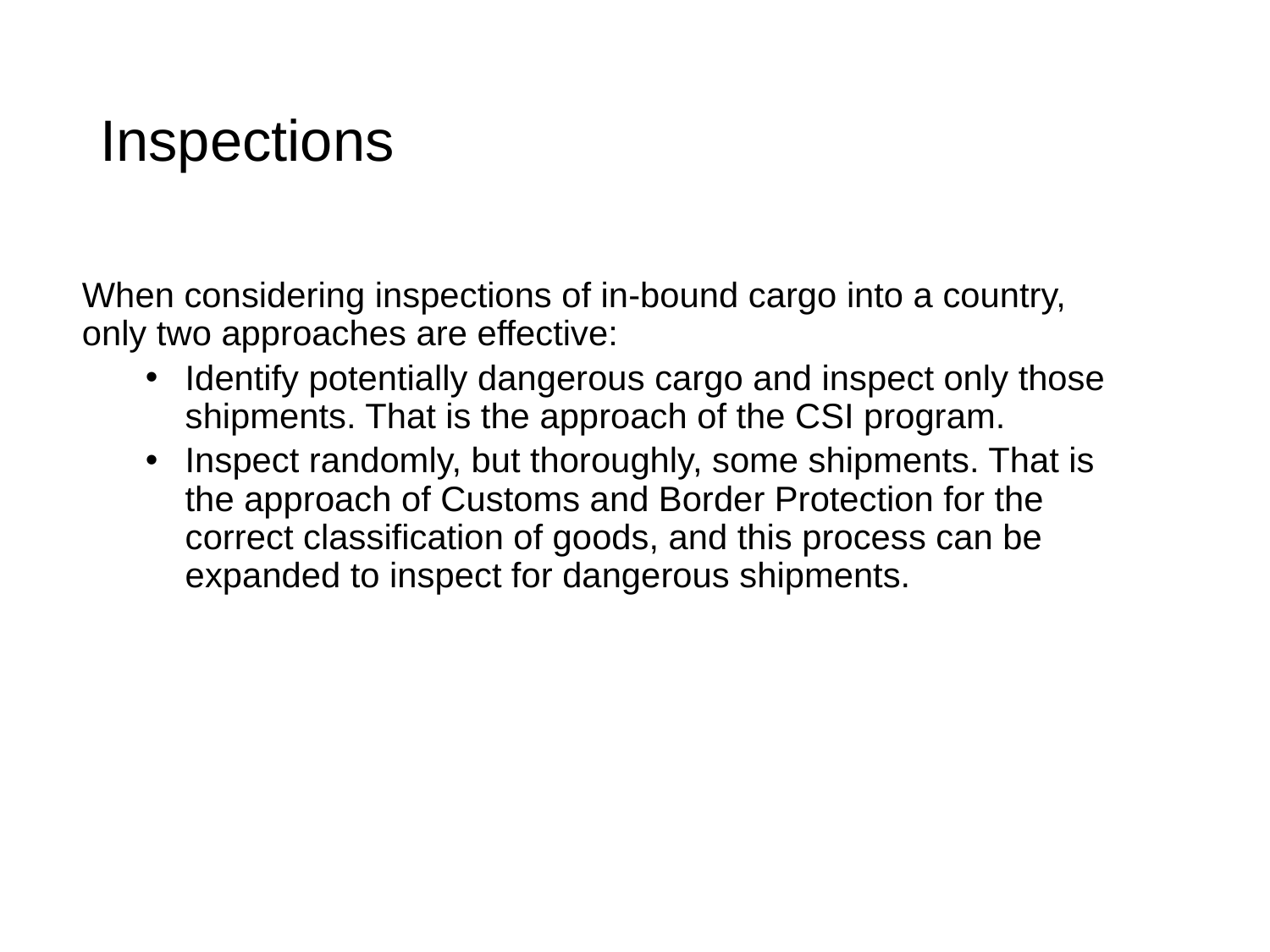

# Inspections
When considering inspections of in-bound cargo into a country, only two approaches are effective:
Identify potentially dangerous cargo and inspect only those shipments. That is the approach of the CSI program.
Inspect randomly, but thoroughly, some shipments. That is the approach of Customs and Border Protection for the correct classification of goods, and this process can be expanded to inspect for dangerous shipments.